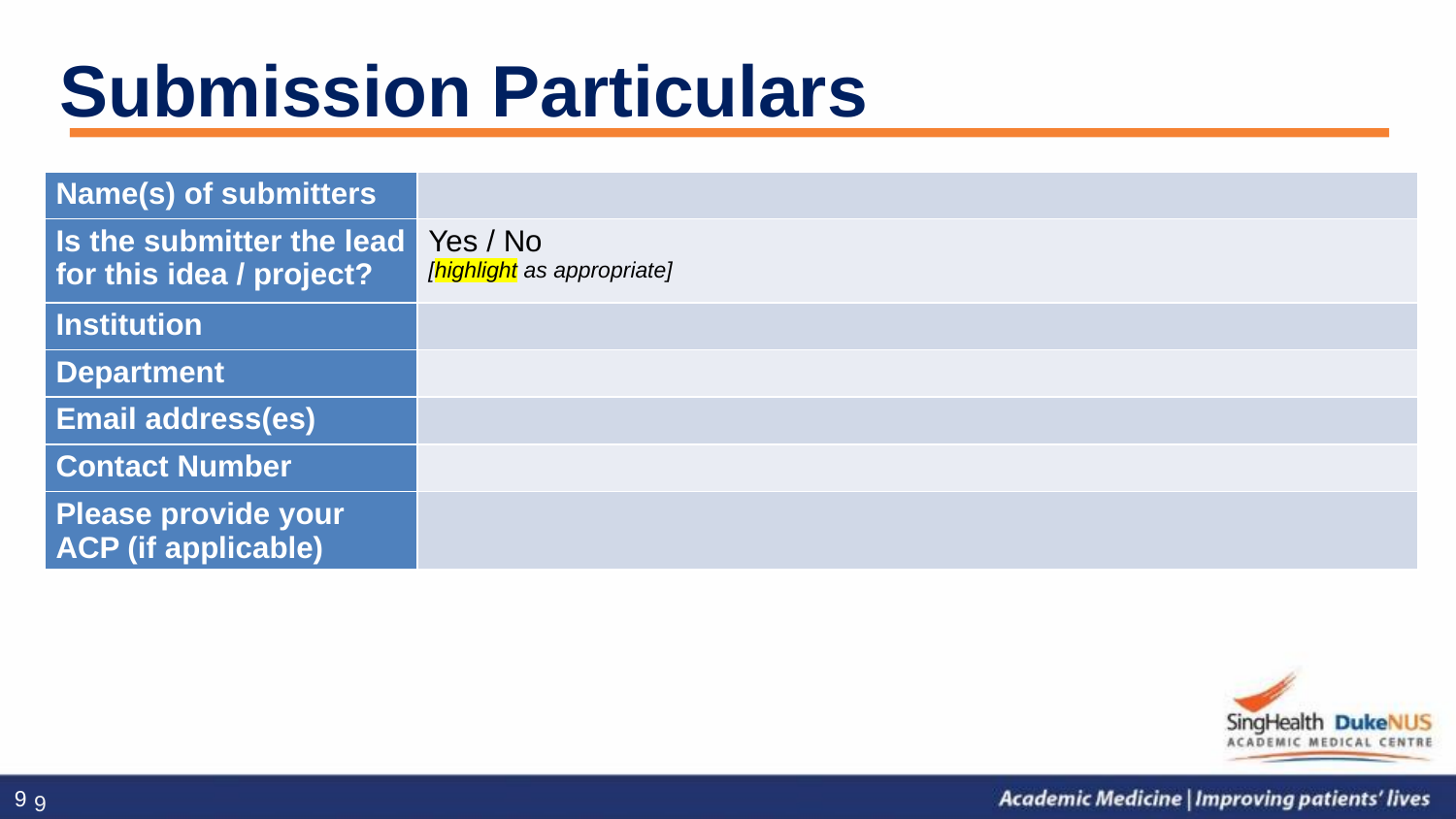

# Submission Particulars
| Name(s) of submitters |  |
| --- | --- |
| Is the submitter the lead for this idea / project? | Yes / No [highlight as appropriate] |
| Institution |  |
| Department |  |
| Email address(es) |  |
| Contact Number |  |
| Please provide your ACP (if applicable) |  |